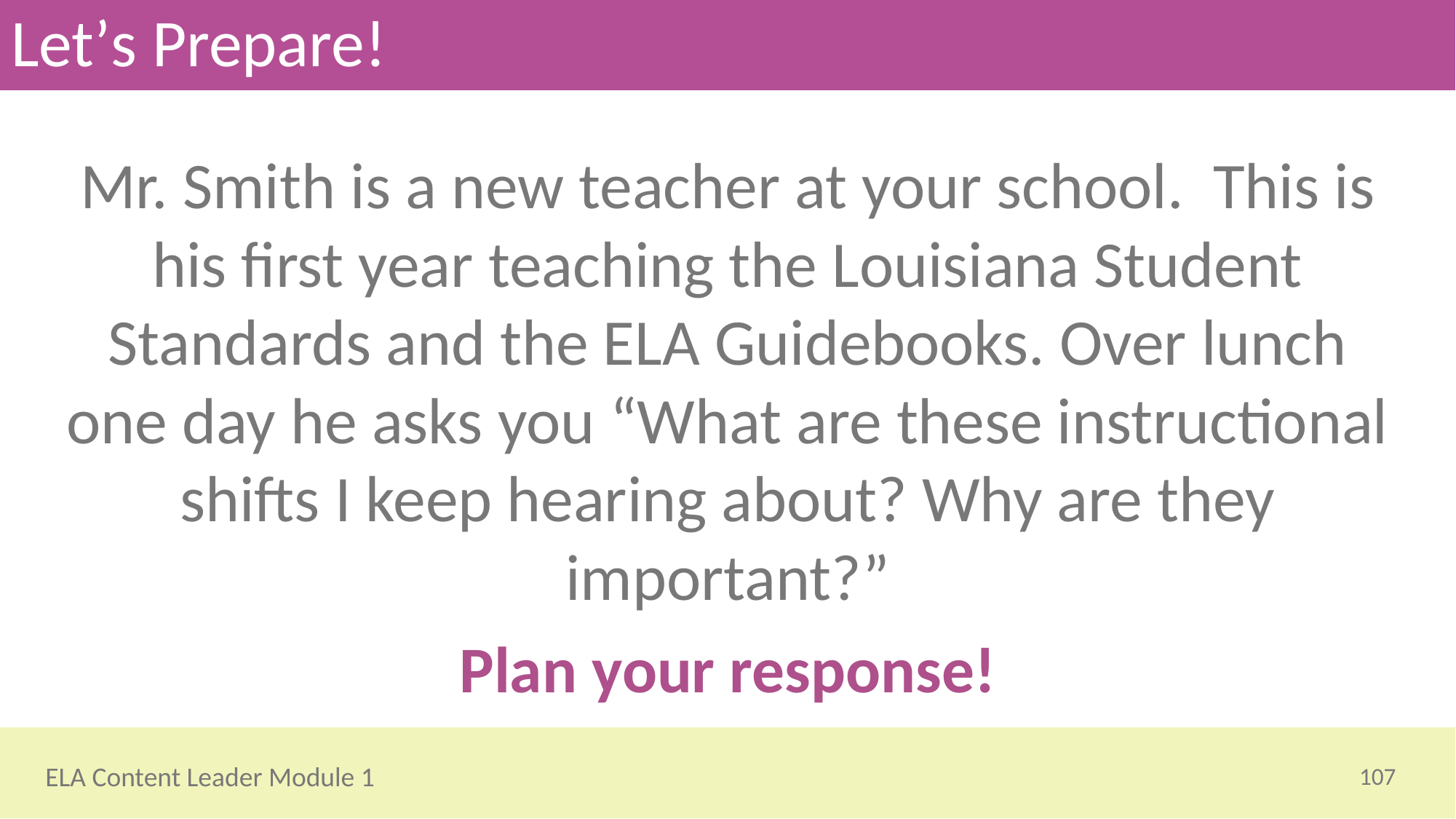

# Let’s Prepare!
Mr. Smith is a new teacher at your school.  This is his first year teaching the Louisiana Student Standards and the ELA Guidebooks. Over lunch one day he asks you “What are these instructional shifts I keep hearing about? Why are they important?”

Plan your response!
107